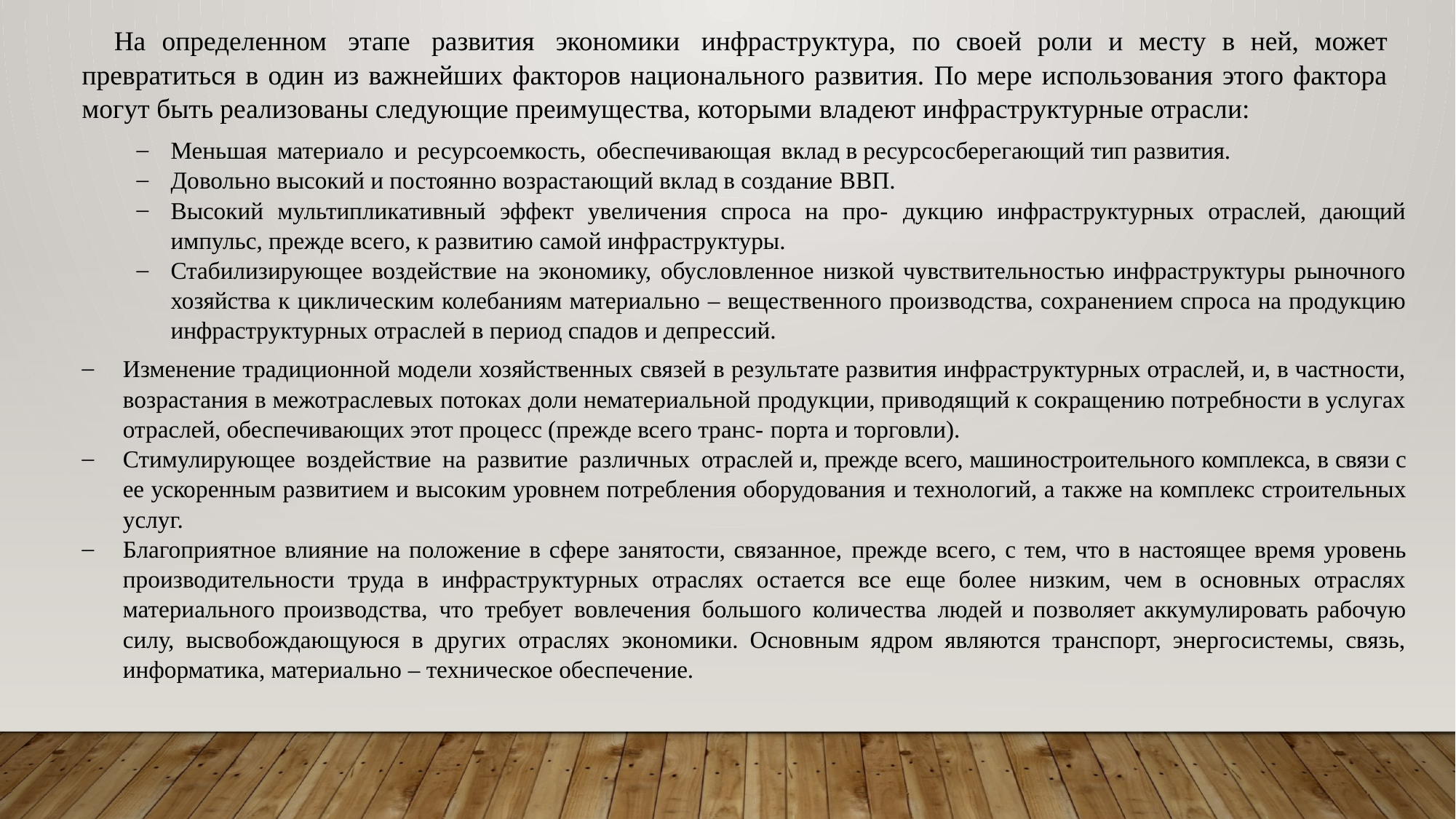

На определенном этапе развития экономики инфраструктура, по своей роли и месту в ней, может превратиться в один из важнейших факторов национального развития. По мере использования этого фактора могут быть реализованы следующие преимущества, которыми владеют инфраструктурные отрасли:
Меньшая материало и ресурсоемкость, обеспечивающая вклад в ресурсосберегающий тип развития.
Довольно высокий и постоянно возрастающий вклад в создание ВВП.
Высокий мультипликативный эффект увеличения спроса на про- дукцию инфраструктурных отраслей, дающий импульс, прежде всего, к развитию самой инфраструктуры.
Стабилизирующее воздействие на экономику, обусловленное низкой чувствительностью инфраструктуры рыночного хозяйства к циклическим колебаниям материально – вещественного производства, сохранением спроса на продукцию инфраструктурных отраслей в период спадов и депрессий.
Изменение традиционной модели хозяйственных связей в результате развития инфраструктурных отраслей, и, в частности, возрастания в межотраслевых потоках доли нематериальной продукции, приводящий к сокращению потребности в услугах отраслей, обеспечивающих этот процесс (прежде всего транс- порта и торговли).
Стимулирующее воздействие на развитие различных отраслей и, прежде всего, машиностроительного комплекса, в связи с ее ускоренным развитием и высоким уровнем потребления оборудования и технологий, а также на комплекс строительных услуг.
Благоприятное влияние на положение в сфере занятости, связанное, прежде всего, с тем, что в настоящее время уровень производительности труда в инфраструктурных отраслях остается все еще более низким, чем в основных отраслях материального производства, что требует вовлечения большого количества людей и позволяет аккумулировать рабочую силу, высвобождающуюся в других отраслях экономики. Основным ядром являются транспорт, энергосистемы, связь, информатика, материально – техническое обеспечение.